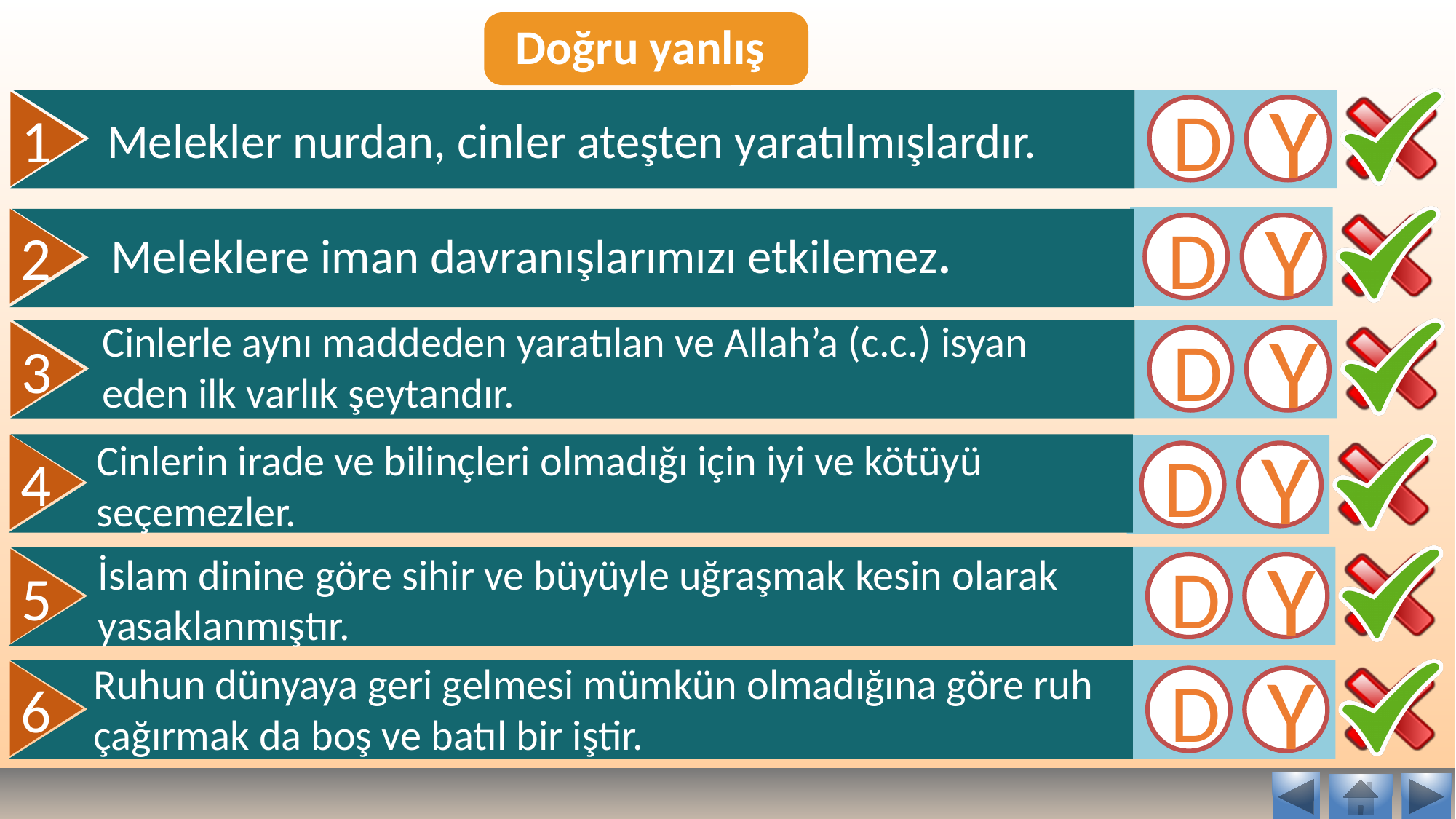

Doğru yanlış

D
Y
1
Melekler nurdan, cinler ateşten yaratılmışlardır.

D
Y
2
Meleklere iman davranışlarımızı etkilemez.
Cinlerle aynı maddeden yaratılan ve Allah’a (c.c.) isyan eden ilk varlık şeytandır.

D
Y
3
Cinlerin irade ve bilinçleri olmadığı için iyi ve kötüyü
seçemezler.

D
Y
4
İslam dinine göre sihir ve büyüyle uğraşmak kesin olarak yasaklanmıştır.

D
Y
5
Ruhun dünyaya geri gelmesi mümkün olmadığına göre ruh çağırmak da boş ve batıl bir iştir.

D
Y
6